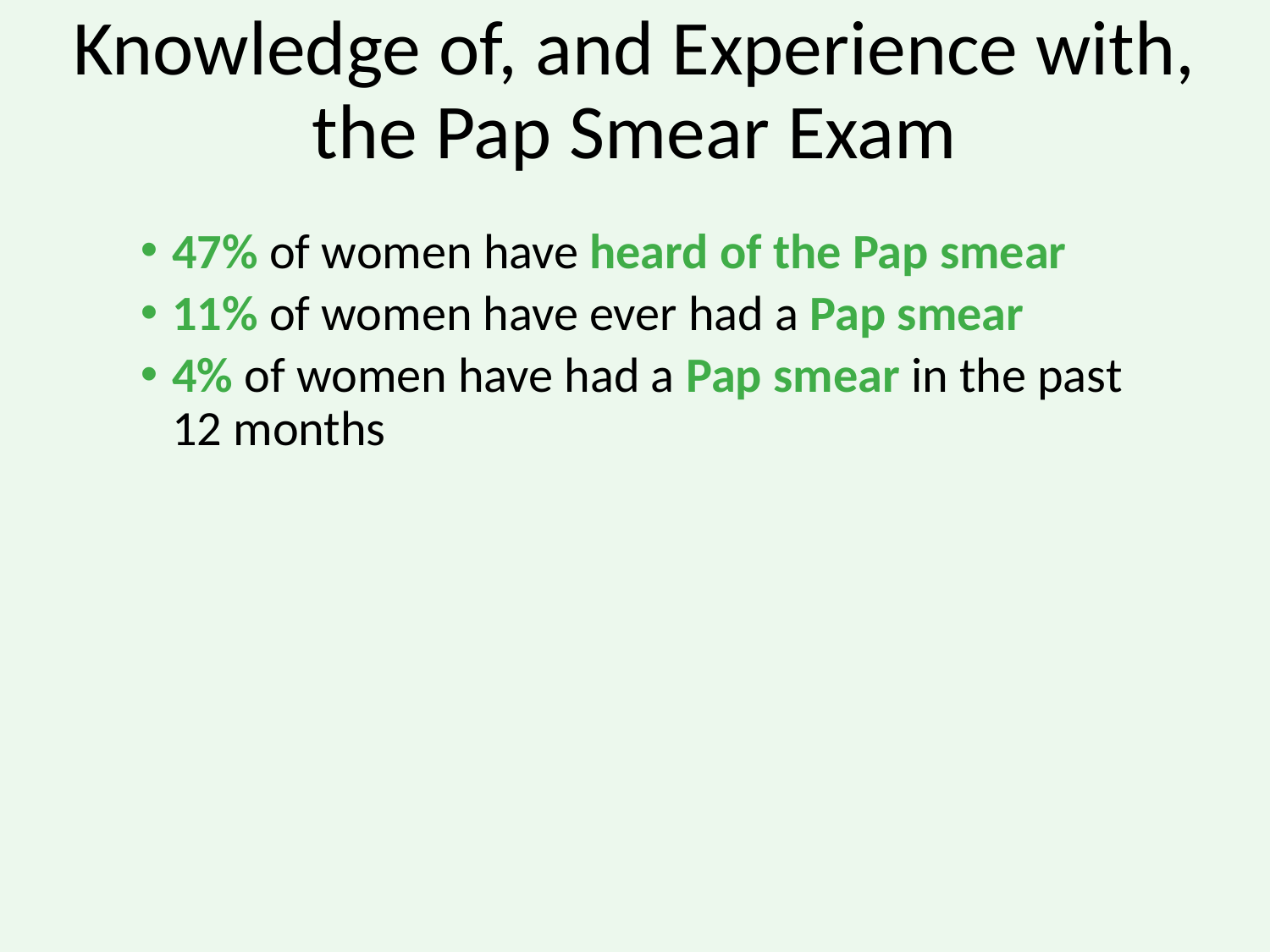

# Knowledge of, and Experience with, the Pap Smear Exam
47% of women have heard of the Pap smear
11% of women have ever had a Pap smear
4% of women have had a Pap smear in the past
12 months